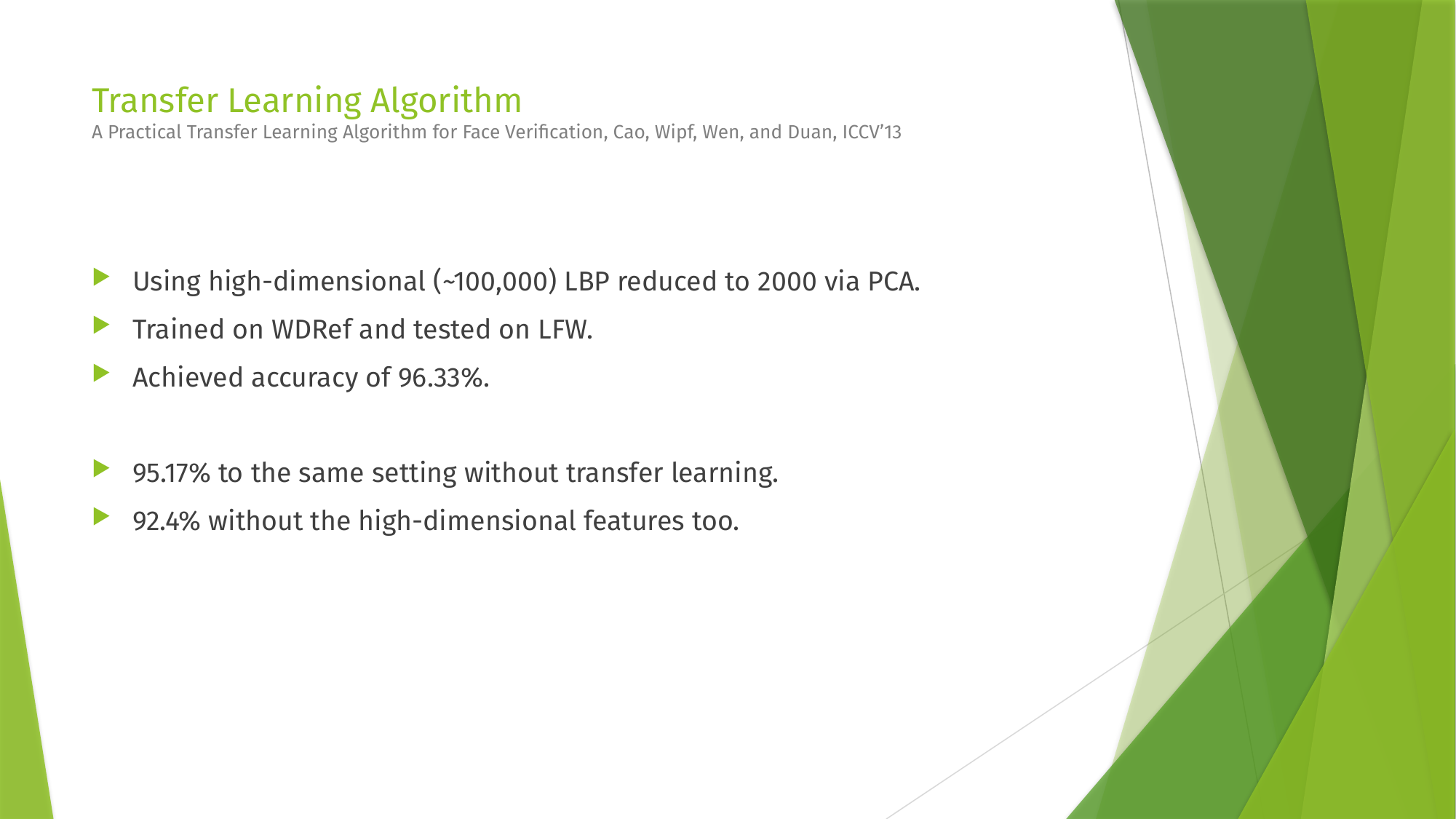

# Transfer Learning Algorithm A Practical Transfer Learning Algorithm for Face Verification, Cao, Wipf, Wen, and Duan, ICCV’13
Using high-dimensional (~100,000) LBP reduced to 2000 via PCA.
Trained on WDRef and tested on LFW.
Achieved accuracy of 96.33%.

95.17% to the same setting without transfer learning.
92.4% without the high-dimensional features too.